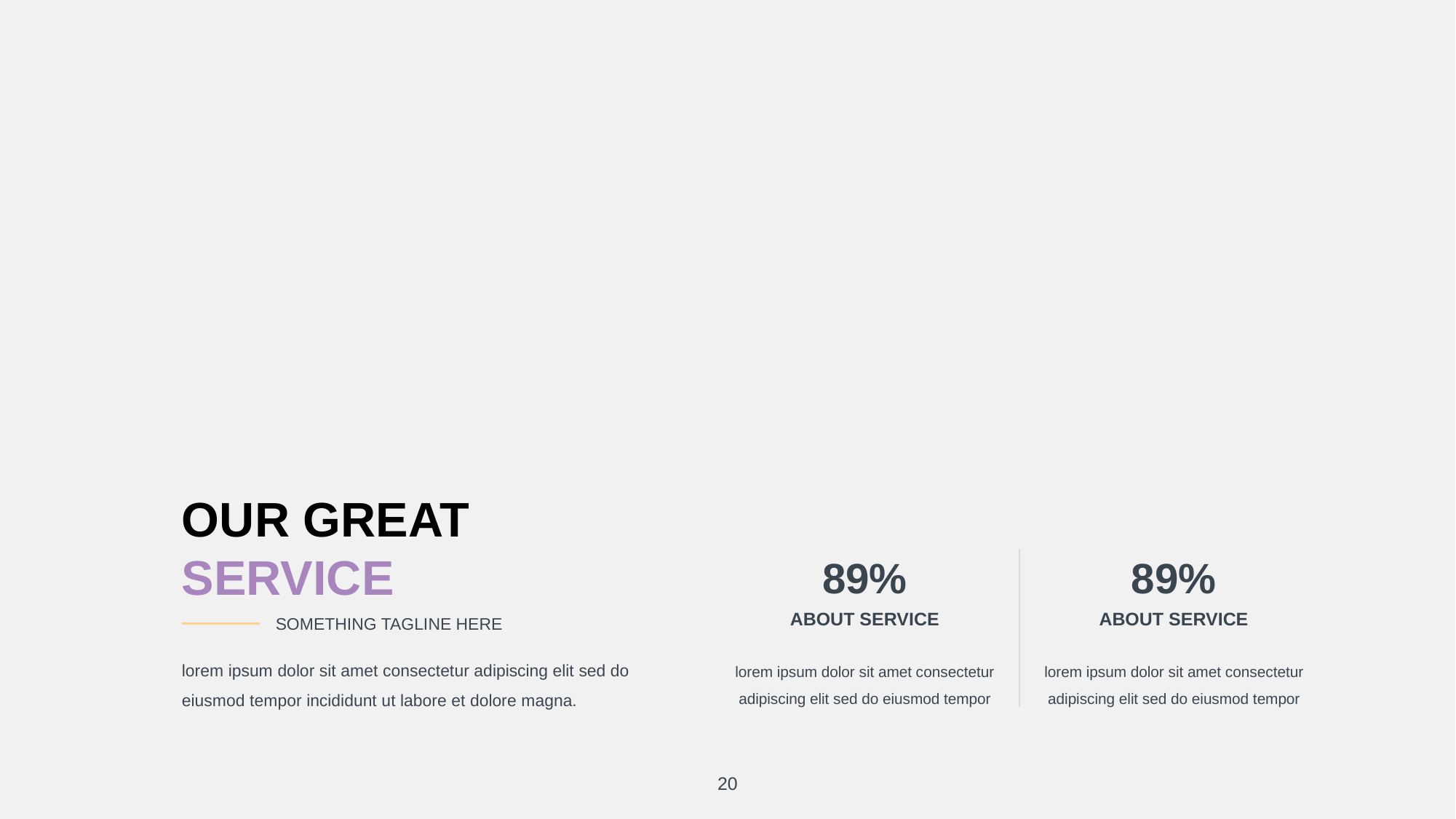

OUR GREAT SERVICE
SOMETHING TAGLINE HERE
89%
ABOUT SERVICE
lorem ipsum dolor sit amet consectetur adipiscing elit sed do eiusmod tempor
89%
ABOUT SERVICE
lorem ipsum dolor sit amet consectetur adipiscing elit sed do eiusmod tempor
lorem ipsum dolor sit amet consectetur adipiscing elit sed do eiusmod tempor incididunt ut labore et dolore magna.